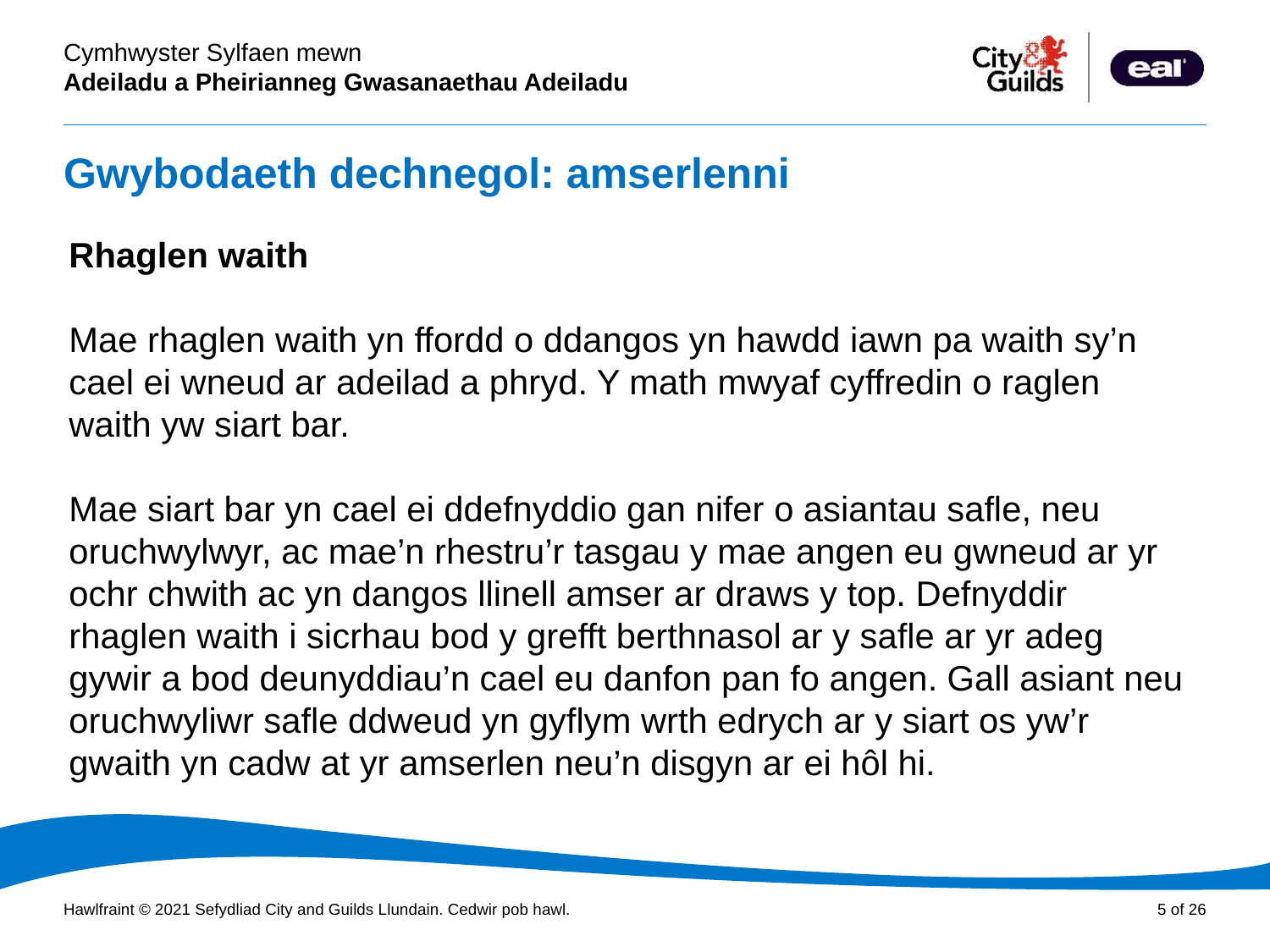

# Gwybodaeth dechnegol: amserlenni

Cyflwyniad PowerPoint
Rhaglen waith

Mae rhaglen waith yn ffordd o ddangos yn hawdd iawn pa waith sy’n cael ei wneud ar adeilad a phryd. Y math mwyaf cyffredin o raglen waith yw siart bar.

Mae siart bar yn cael ei ddefnyddio gan nifer o asiantau safle, neu oruchwylwyr, ac mae’n rhestru’r tasgau y mae angen eu gwneud ar yr ochr chwith ac yn dangos llinell amser ar draws y top. Defnyddir rhaglen waith i sicrhau bod y grefft berthnasol ar y safle ar yr adeg gywir a bod deunyddiau’n cael eu danfon pan fo angen. Gall asiant neu oruchwyliwr safle ddweud yn gyflym wrth edrych ar y siart os yw’r gwaith yn cadw at yr amserlen neu’n disgyn ar ei hôl hi.